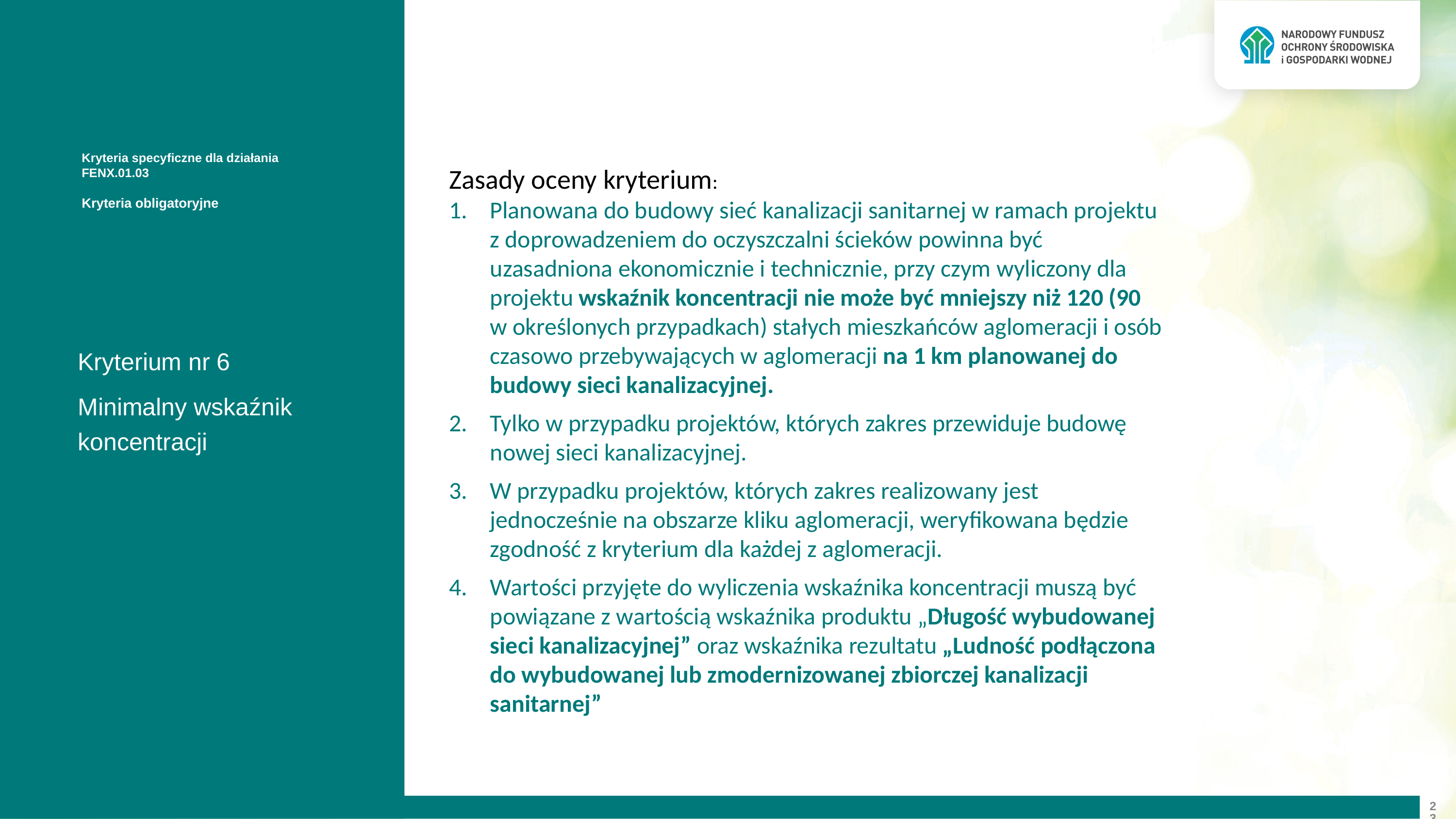

Kryteria specyficzne dla działania FENX.01.03
Kryteria obligatoryjne
Zasady oceny kryterium:
Planowana do budowy sieć kanalizacji sanitarnej w ramach projektu z doprowadzeniem do oczyszczalni ścieków powinna być uzasadniona ekonomicznie i technicznie, przy czym wyliczony dla projektu wskaźnik koncentracji nie może być mniejszy niż 120 (90 w określonych przypadkach) stałych mieszkańców aglomeracji i osób czasowo przebywających w aglomeracji na 1 km planowanej do budowy sieci kanalizacyjnej.
Tylko w przypadku projektów, których zakres przewiduje budowę nowej sieci kanalizacyjnej.
W przypadku projektów, których zakres realizowany jest jednocześnie na obszarze kliku aglomeracji, weryfikowana będzie zgodność z kryterium dla każdej z aglomeracji.
Wartości przyjęte do wyliczenia wskaźnika koncentracji muszą być powiązane z wartością wskaźnika produktu „Długość wybudowanej sieci kanalizacyjnej” oraz wskaźnika rezultatu „Ludność podłączona do wybudowanej lub zmodernizowanej zbiorczej kanalizacji sanitarnej”

Kryterium nr 6
Minimalny wskaźnik koncentracji
23